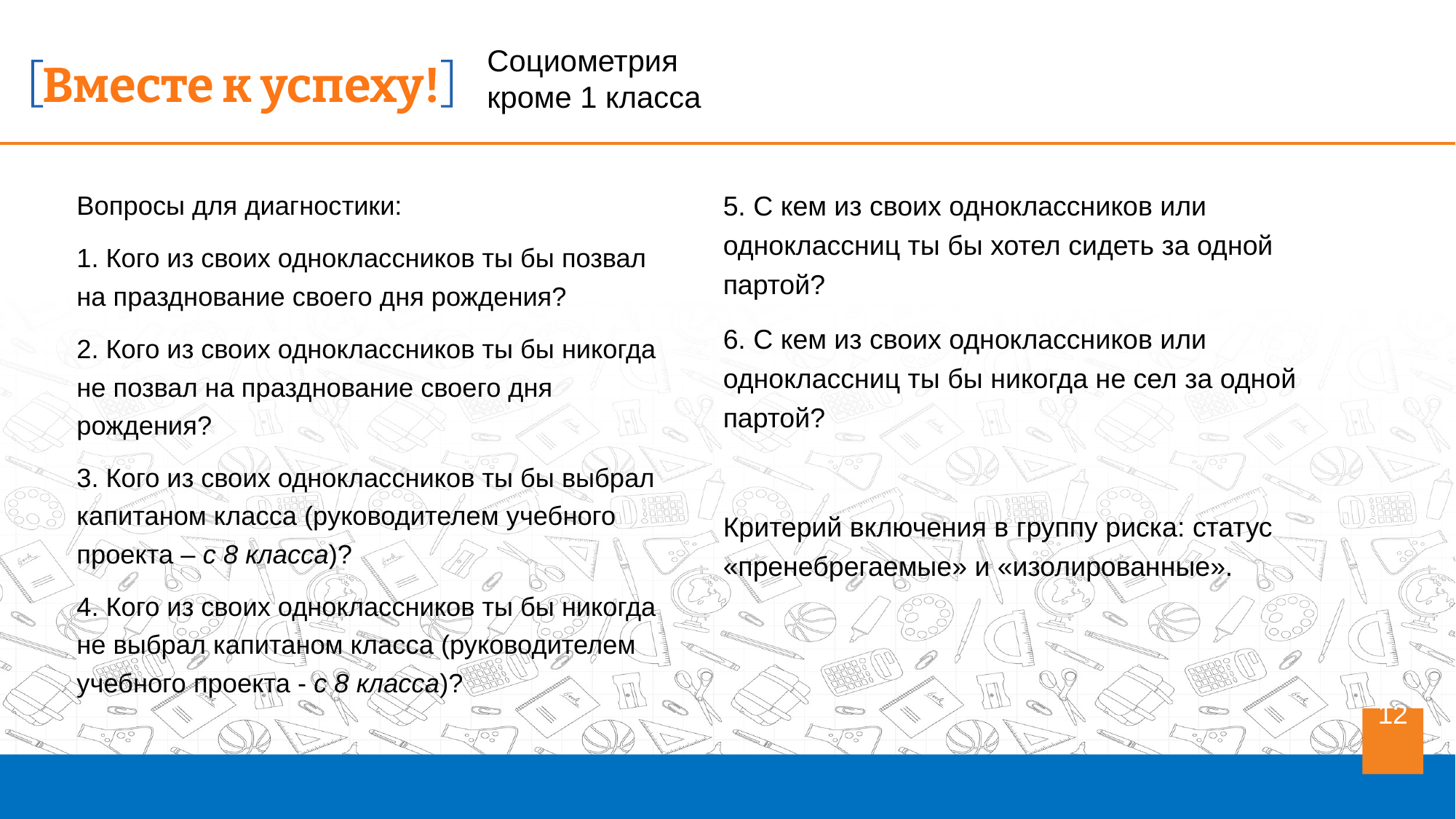

Социометрия
кроме 1 класса
Вопросы для диагностики:
1. Кого из своих одноклассников ты бы позвал на празднование своего дня рождения?
2. Кого из своих одноклассников ты бы никогда не позвал на празднование своего дня рождения?
3. Кого из своих одноклассников ты бы выбрал капитаном класса (руководителем учебного проекта – с 8 класса)?
4. Кого из своих одноклассников ты бы никогда не выбрал капитаном класса (руководителем учебного проекта - с 8 класса)?

5. С кем из своих одноклассников или одноклассниц ты бы хотел сидеть за одной партой?
6. С кем из своих одноклассников или одноклассниц ты бы никогда не сел за одной партой?

Критерий включения в группу риска: статус «пренебрегаемые» и «изолированные».